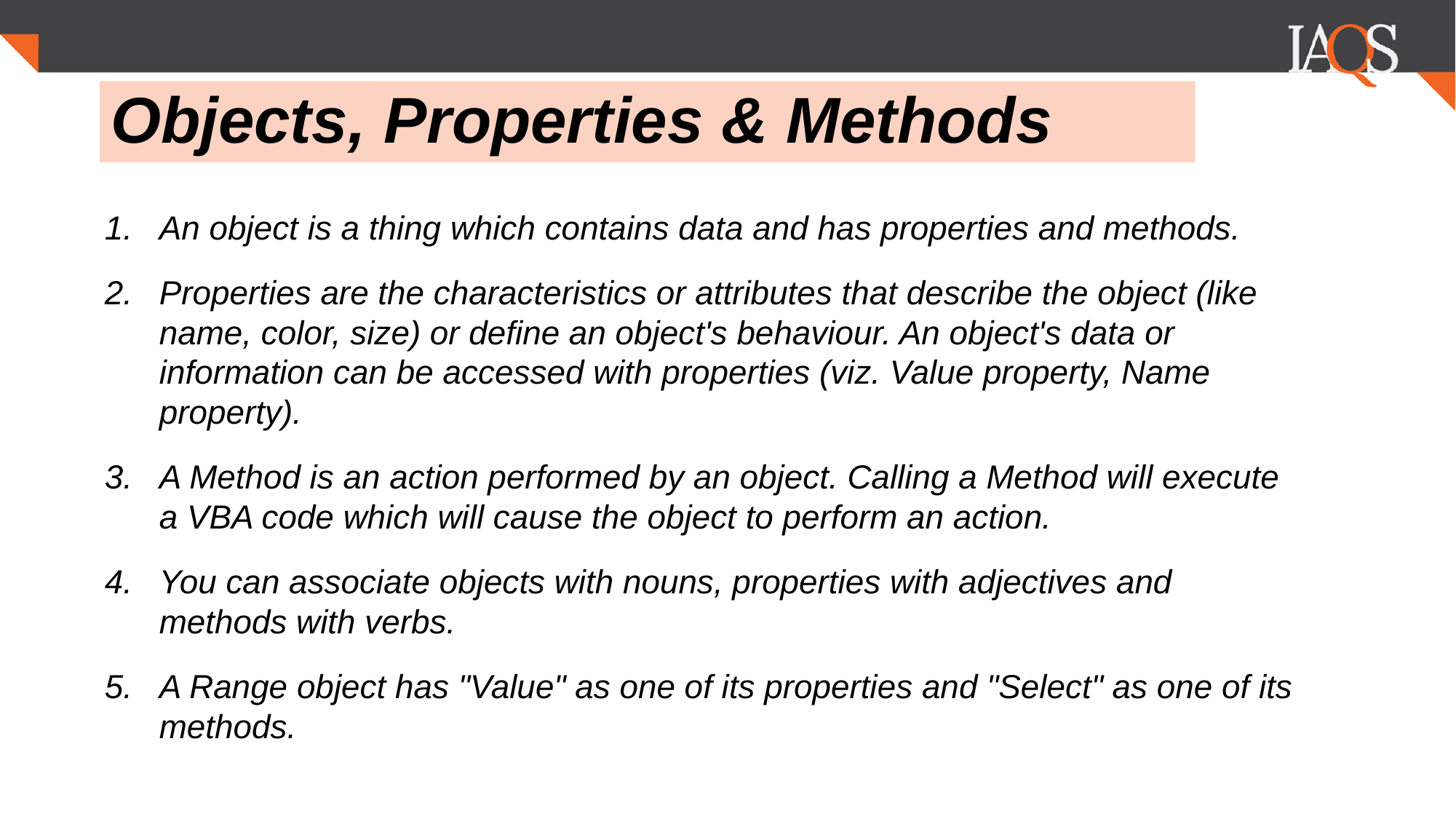

.
# Objects, Properties & Methods

An object is a thing which contains data and has properties and methods.
Properties are the characteristics or attributes that describe the object (like name, color, size) or define an object's behaviour. An object's data or information can be accessed with properties (viz. Value property, Name property).
A Method is an action performed by an object. Calling a Method will execute a VBA code which will cause the object to perform an action.
You can associate objects with nouns, properties with adjectives and methods with verbs.
A Range object has "Value" as one of its properties and "Select" as one of its methods.